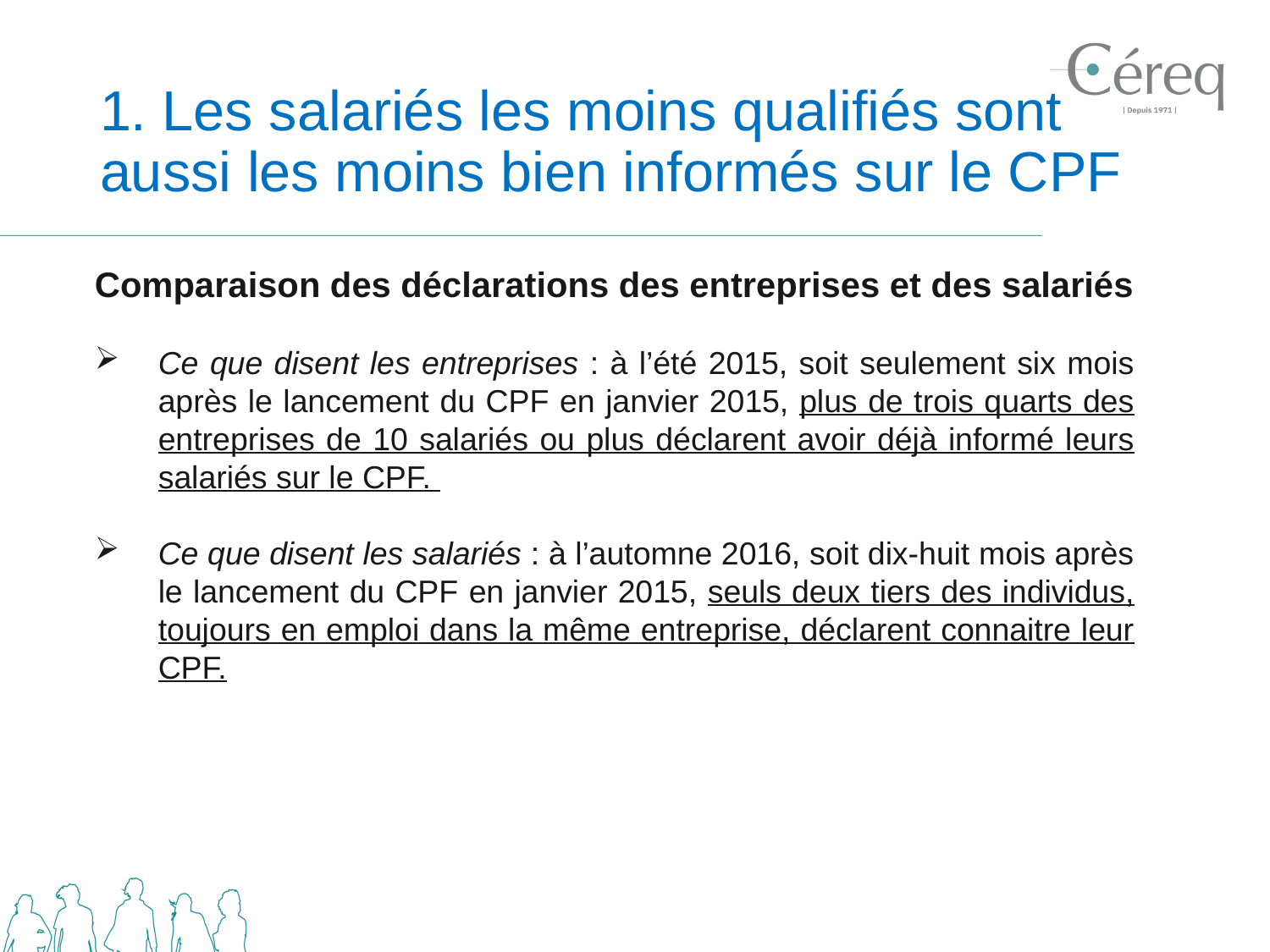

# 1. Les salariés les moins qualifiés sont aussi les moins bien informés sur le CPF
Comparaison des déclarations des entreprises et des salariés

Ce que disent les entreprises : à l’été 2015, soit seulement six mois après le lancement du CPF en janvier 2015, plus de trois quarts des entreprises de 10 salariés ou plus déclarent avoir déjà informé leurs salariés sur le CPF.

Ce que disent les salariés : à l’automne 2016, soit dix-huit mois après le lancement du CPF en janvier 2015, seuls deux tiers des individus, toujours en emploi dans la même entreprise, déclarent connaitre leur CPF.